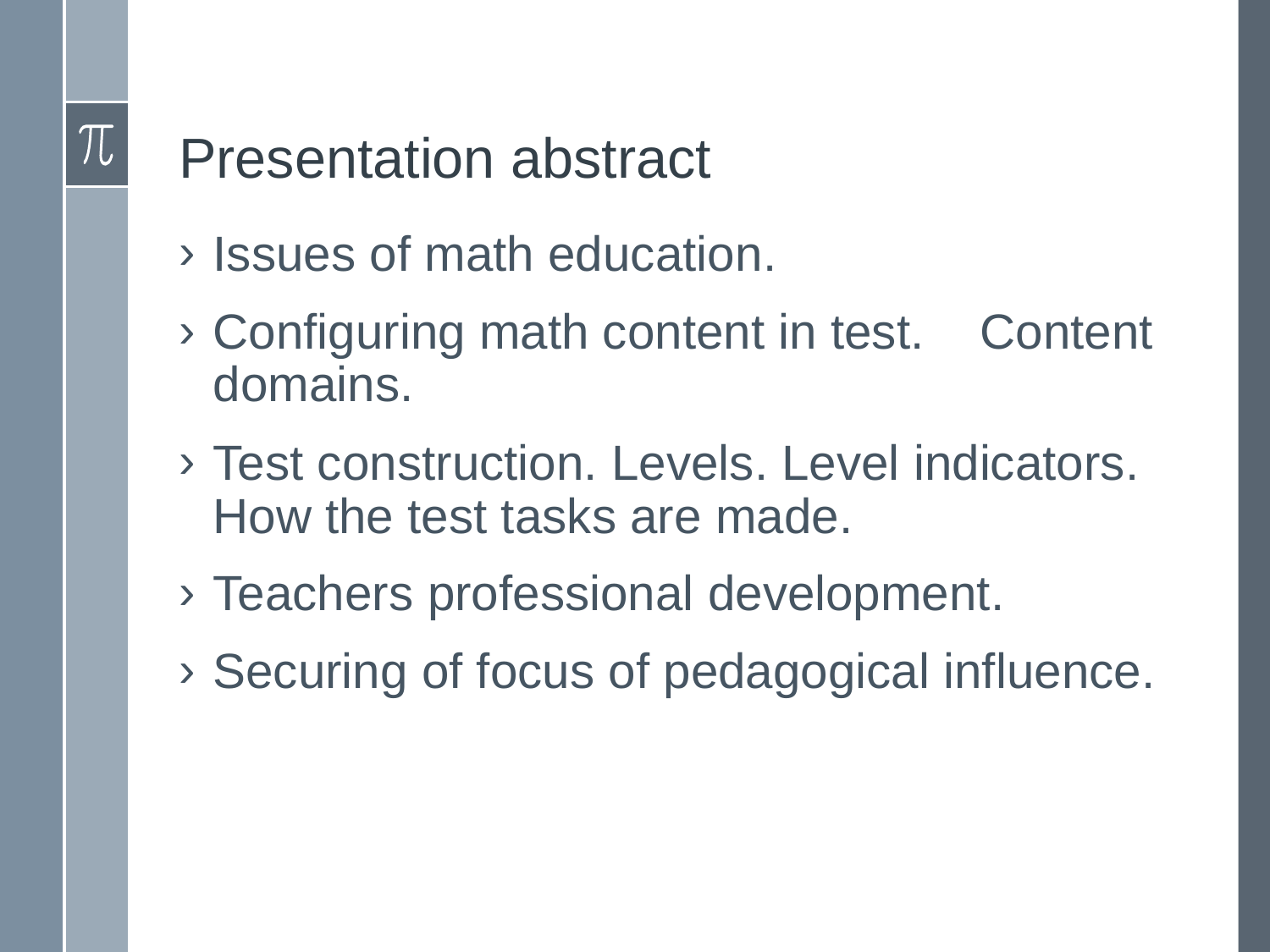

# Presentation abstract
Issues of math education.
Configuring math content in test.    Content domains.
Test construction. Levels. Level indicators. How the test tasks are made.
Teachers professional development.
Securing of focus of pedagogical influence.